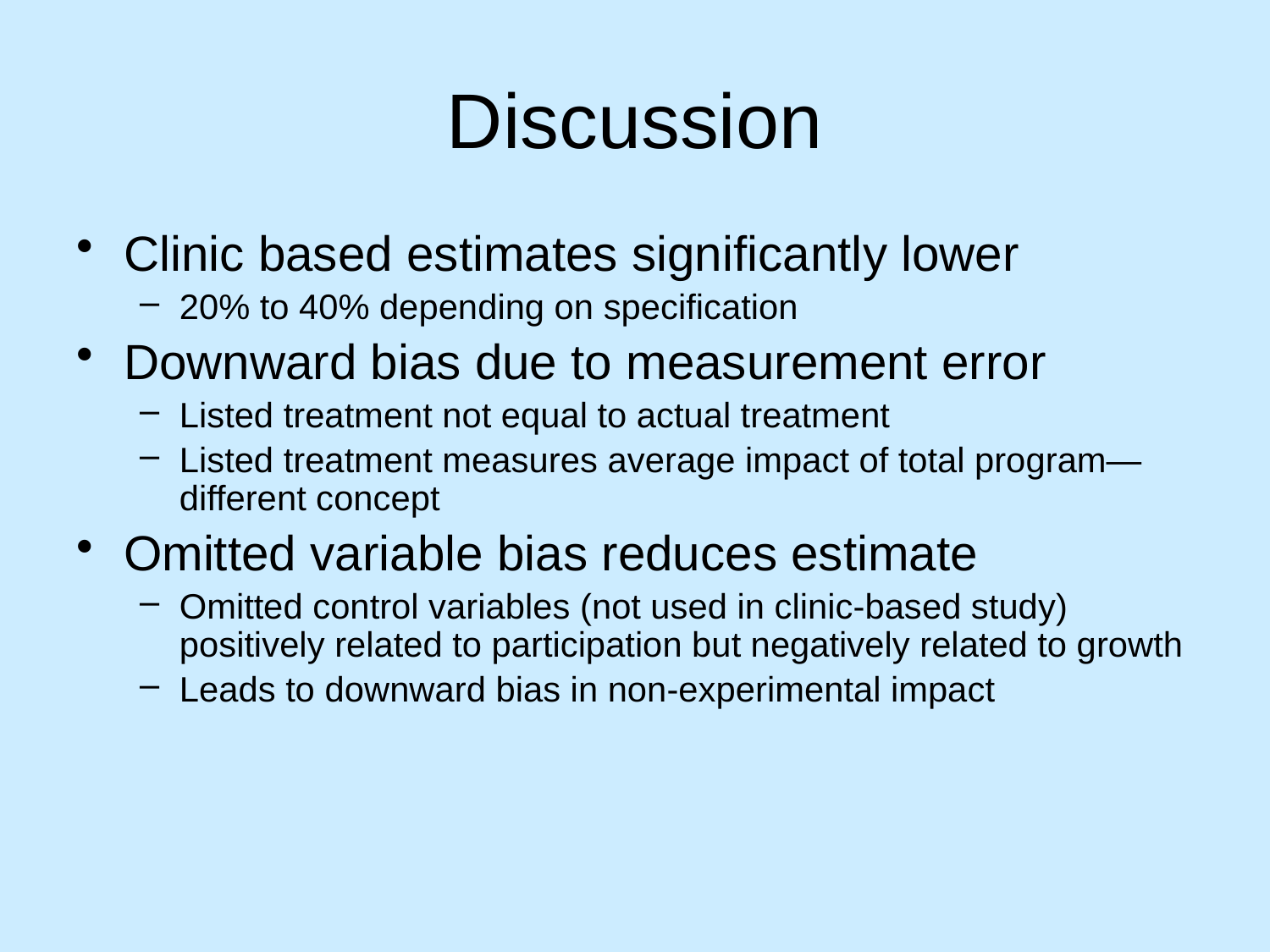

# Discussion
Clinic based estimates significantly lower
20% to 40% depending on specification
Downward bias due to measurement error
Listed treatment not equal to actual treatment
Listed treatment measures average impact of total program—different concept
Omitted variable bias reduces estimate
Omitted control variables (not used in clinic-based study) positively related to participation but negatively related to growth
Leads to downward bias in non-experimental impact